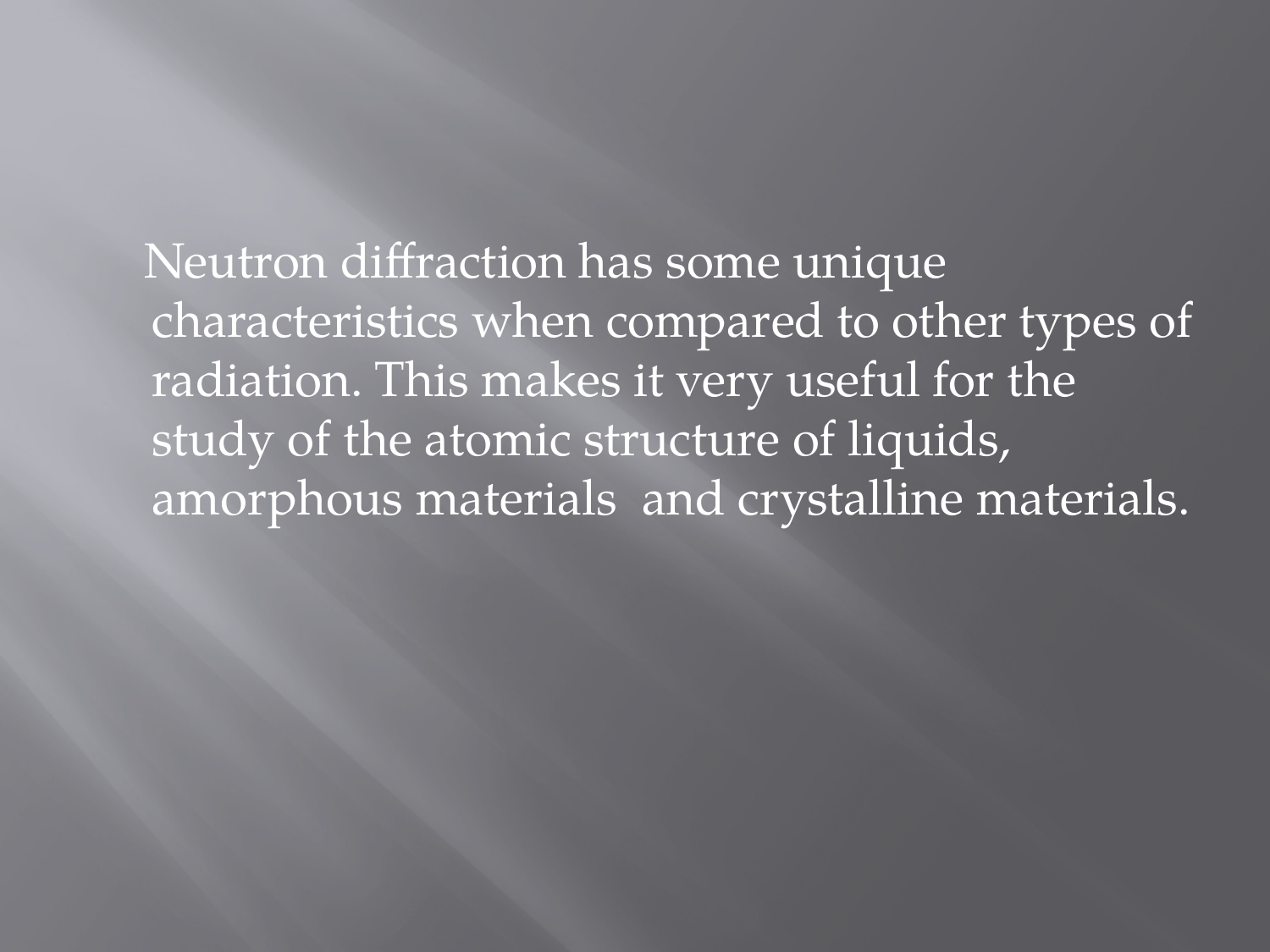

Neutron diffraction has some unique characteristics when compared to other types of radiation. This makes it very useful for the study of the atomic structure of liquids, amorphous materials  and crystalline materials.